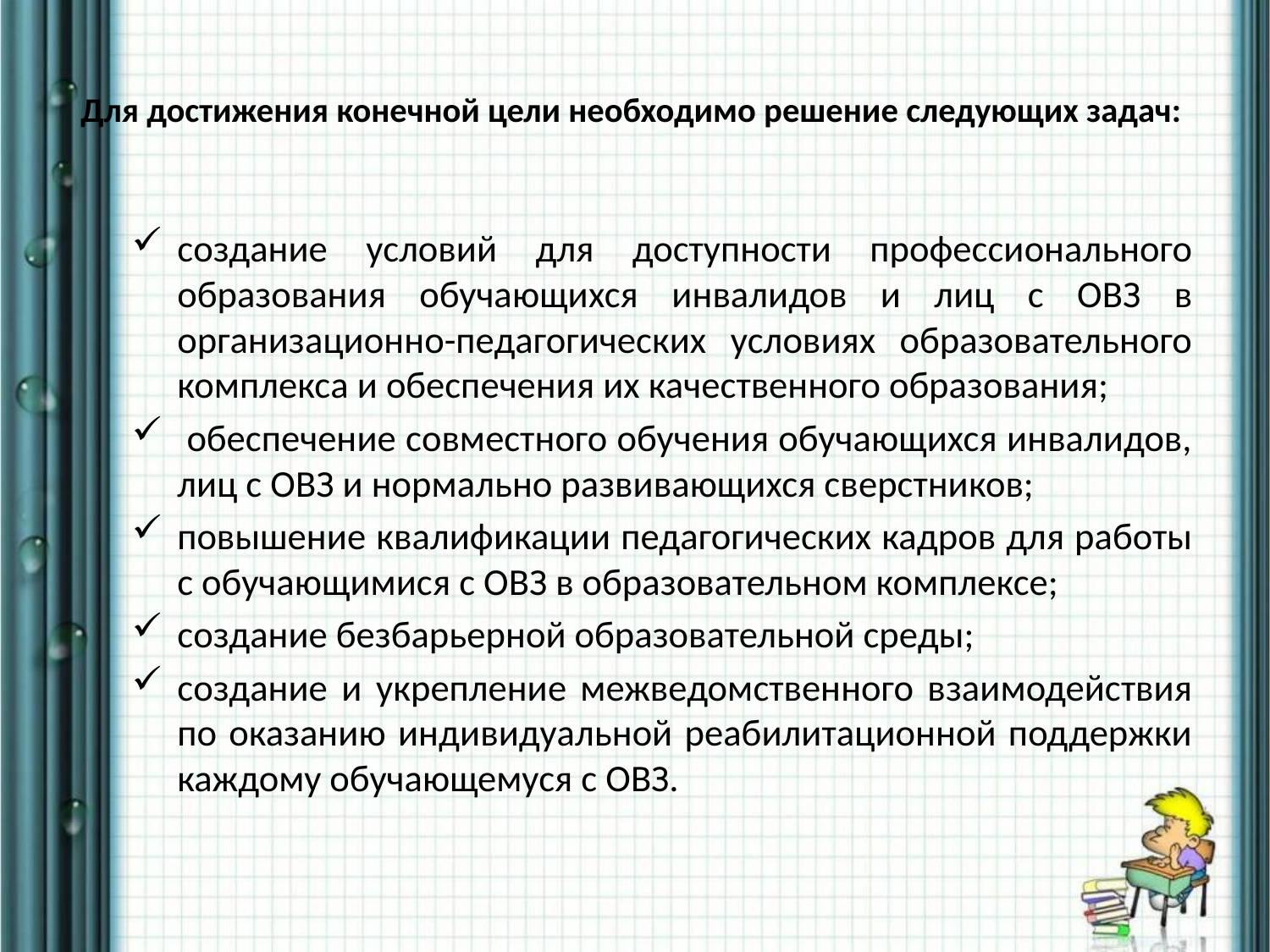

# Для достижения конечной цели необходимо решение следующих задач:
создание условий для доступности профессионального образования обучающихся инвалидов и лиц с ОВЗ в организационно-педагогических условиях образовательного комплекса и обеспечения их качественного образования;
 обеспечение совместного обучения обучающихся инвалидов, лиц с ОВЗ и нормально развивающихся сверстников;
повышение квалификации педагогических кадров для работы с обучающимися с ОВЗ в образовательном комплексе;
создание безбарьерной образовательной среды;
создание и укрепление межведомственного взаимодействия по оказанию индивидуальной реабилитационной поддержки каждому обучающемуся с ОВЗ.